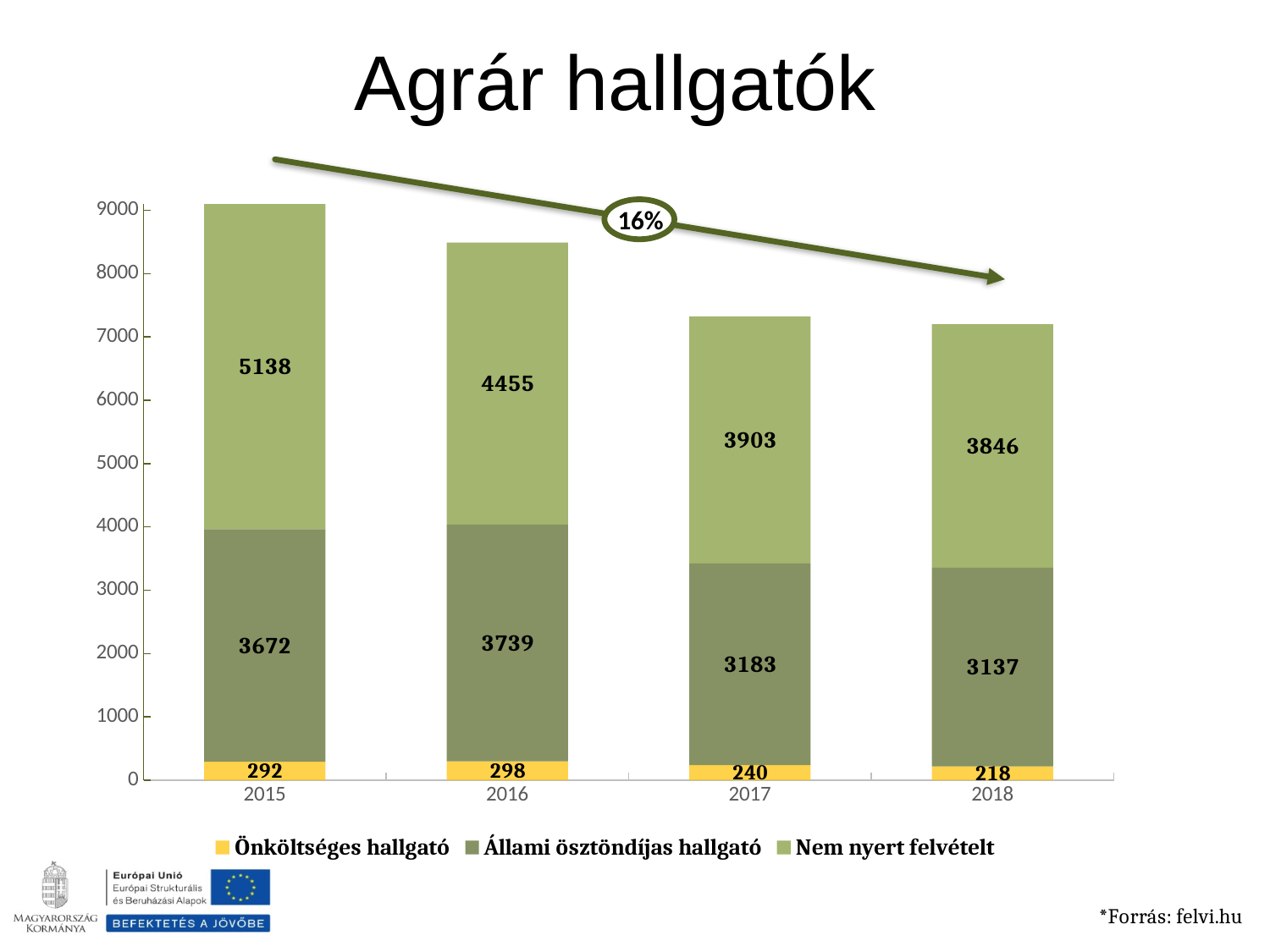

# Agrár hallgatók

### Chart

| Category | Önköltséges hallgató | Állami ösztöndíjas hallgató | Nem nyert felvételt |
|---|---|---|---|
| 2015 | 292.0 | 3672.0 | 5138.0 |
| 2016 | 298.0 | 3739.0 | 4455.0 |
| 2017 | 240.0 | 3183.0 | 3903.0 |
| 2018 | 218.0 | 3137.0 | 3846.0 |
16%

*Forrás: felvi.hu